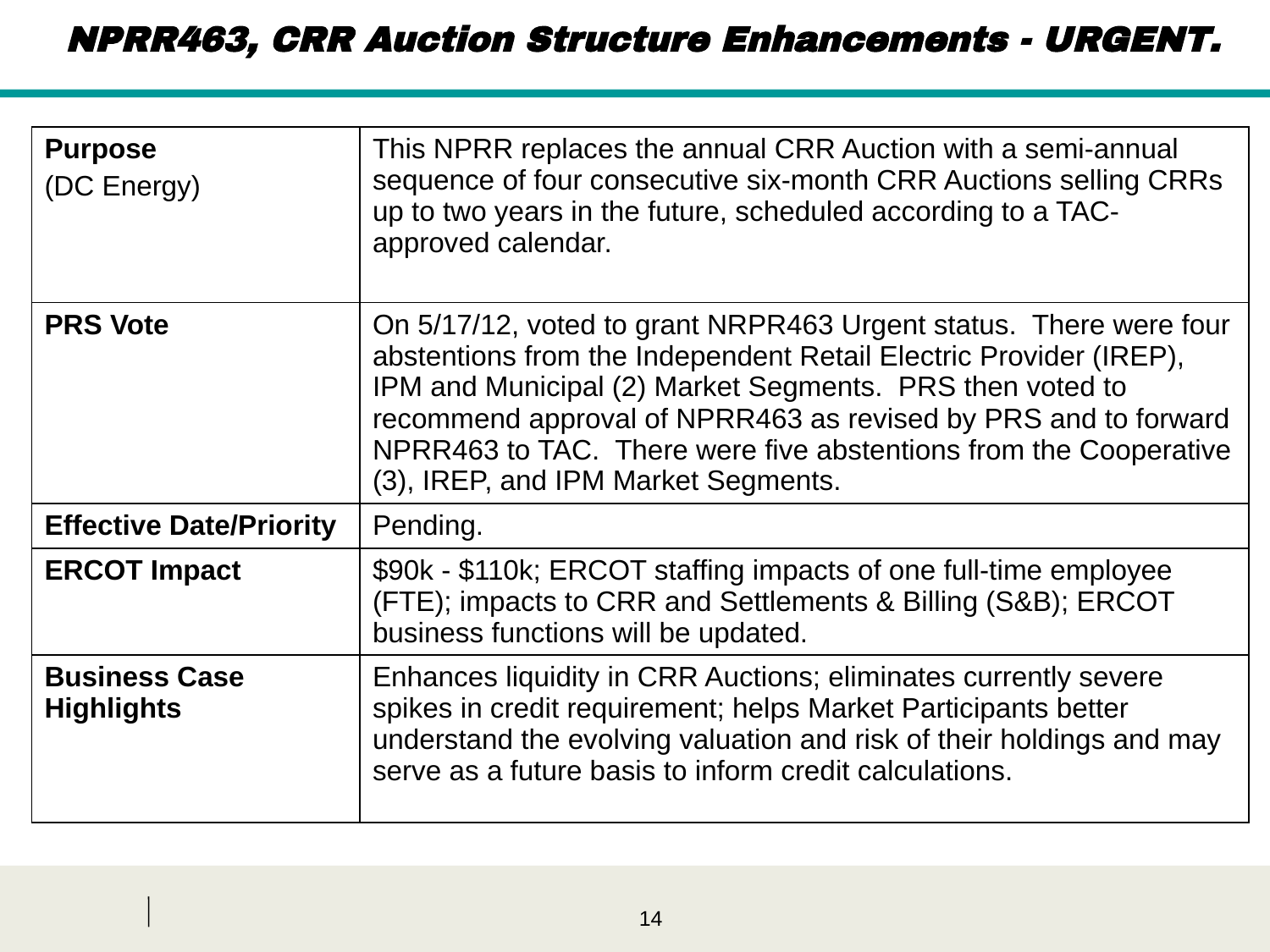

NPRR463, CRR Auction Structure Enhancements - Urgent.
| Purpose (DC Energy) | This NPRR replaces the annual CRR Auction with a semi-annual sequence of four consecutive six-month CRR Auctions selling CRRs up to two years in the future, scheduled according to a TAC-approved calendar. |
| --- | --- |
| PRS Vote | On 5/17/12, voted to grant NRPR463 Urgent status. There were four abstentions from the Independent Retail Electric Provider (IREP), IPM and Municipal (2) Market Segments. PRS then voted to recommend approval of NPRR463 as revised by PRS and to forward NPRR463 to TAC. There were five abstentions from the Cooperative (3), IREP, and IPM Market Segments. |
| Effective Date/Priority | Pending. |
| ERCOT Impact | $90k - $110k; ERCOT staffing impacts of one full-time employee (FTE); impacts to CRR and Settlements & Billing (S&B); ERCOT business functions will be updated. |
| Business Case Highlights | Enhances liquidity in CRR Auctions; eliminates currently severe spikes in credit requirement; helps Market Participants better understand the evolving valuation and risk of their holdings and may serve as a future basis to inform credit calculations. |